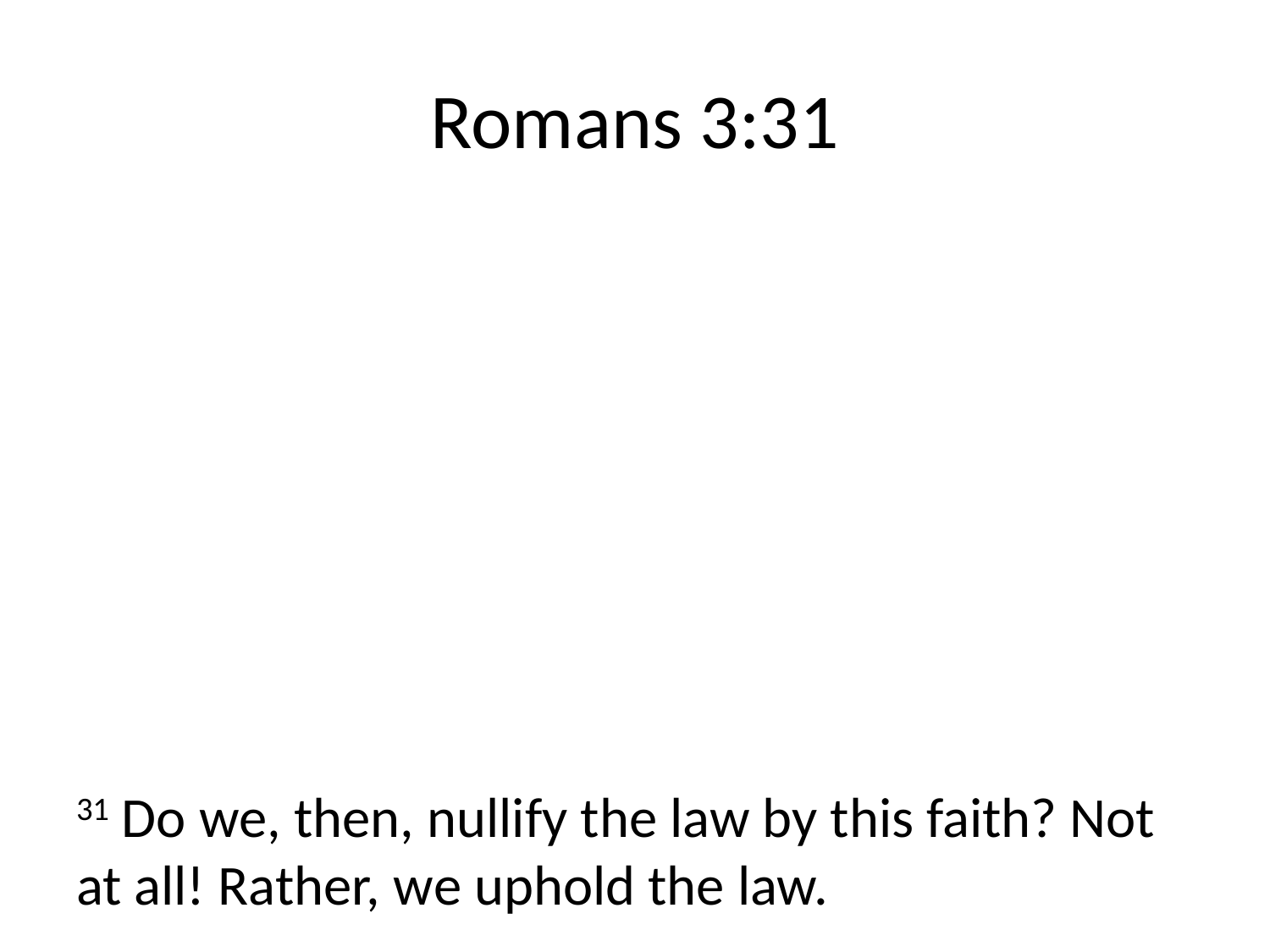

# Romans 3:31

31 Do we, then, nullify the law by this faith? Not at all! Rather, we uphold the law.